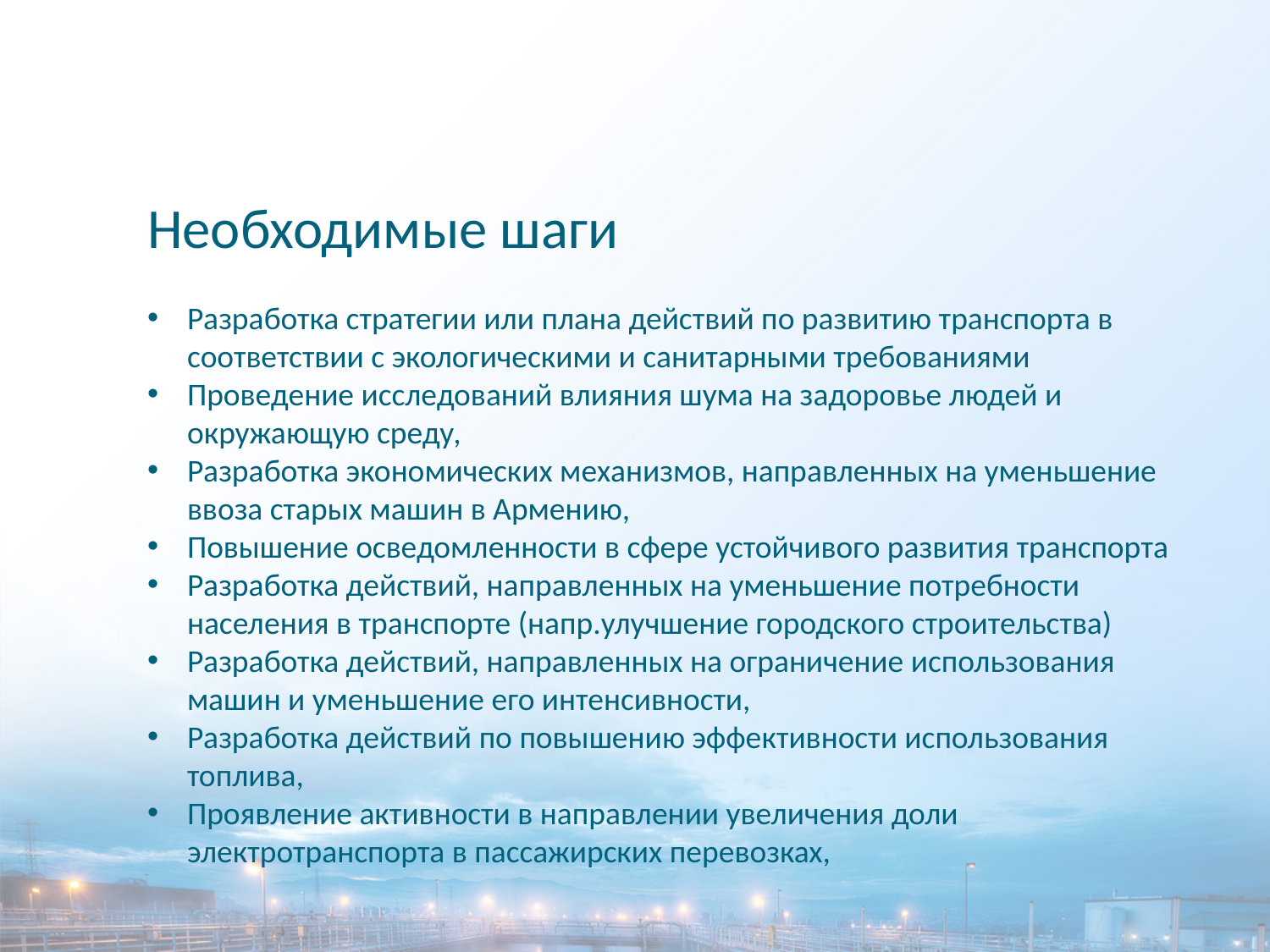

Необходимые шаги

Разработка стратегии или плана действий по развитию транспорта в соответствии с экологическими и санитарными требованиями
Проведение исследований влияния шума на задоровье людей и окружающую среду,
Разработка экономических механизмов, направленных на уменьшение ввоза старых машин в Армению,
Повышение осведомленности в сфере устойчивого развития транспорта
Разработка действий, направленных на уменьшение потребности населения в транспорте (напр.улучшение городского строительства)
Разработка действий, направленных на ограничение использования машин и уменьшение его интенсивности,
Разработка действий по повышению эффективности использования топлива,
Проявление активности в направлении увеличения доли электротранспорта в пассажирских перевозках,